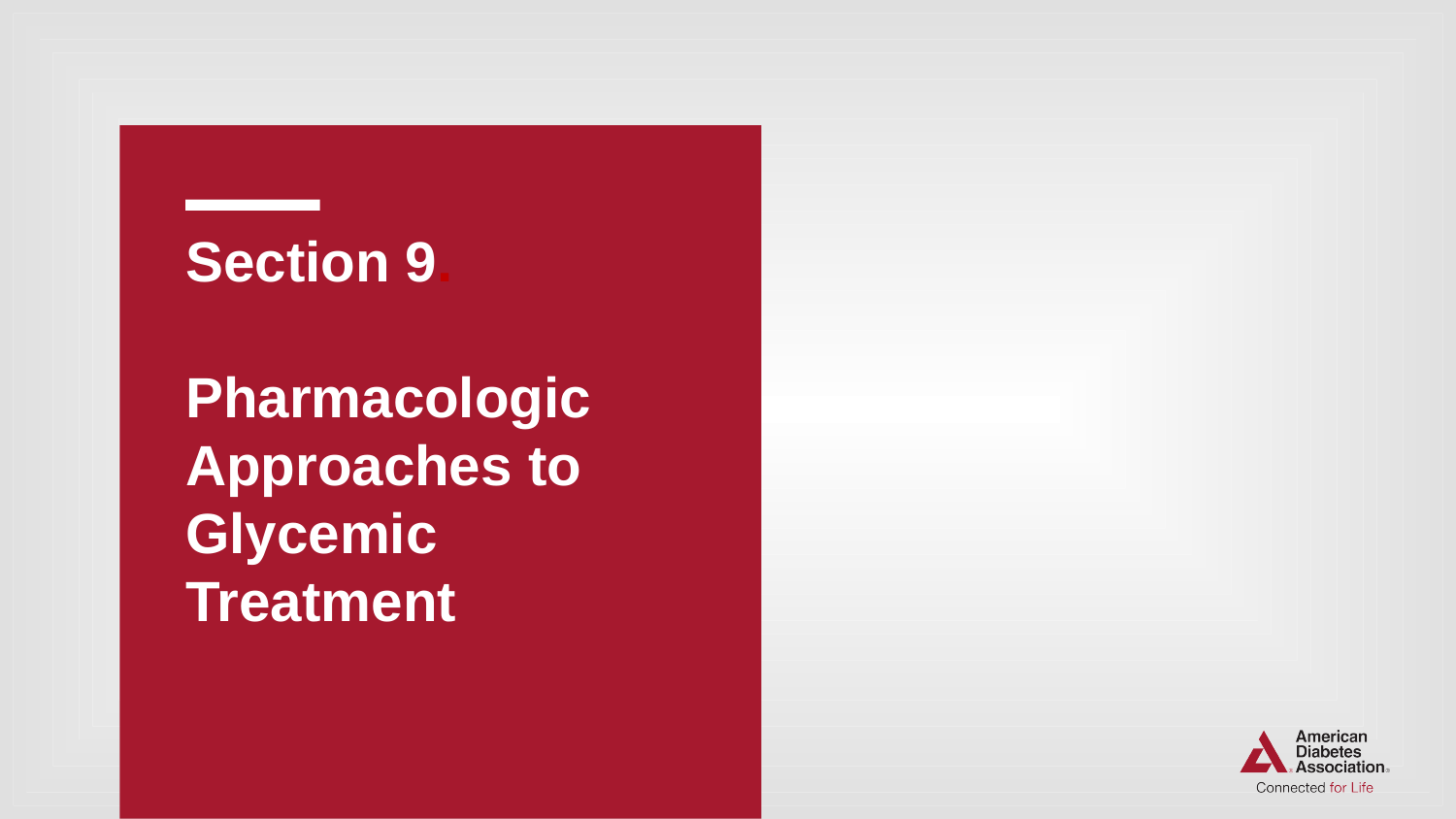

# Section 9. Pharmacologic Approaches to Glycemic Treatment